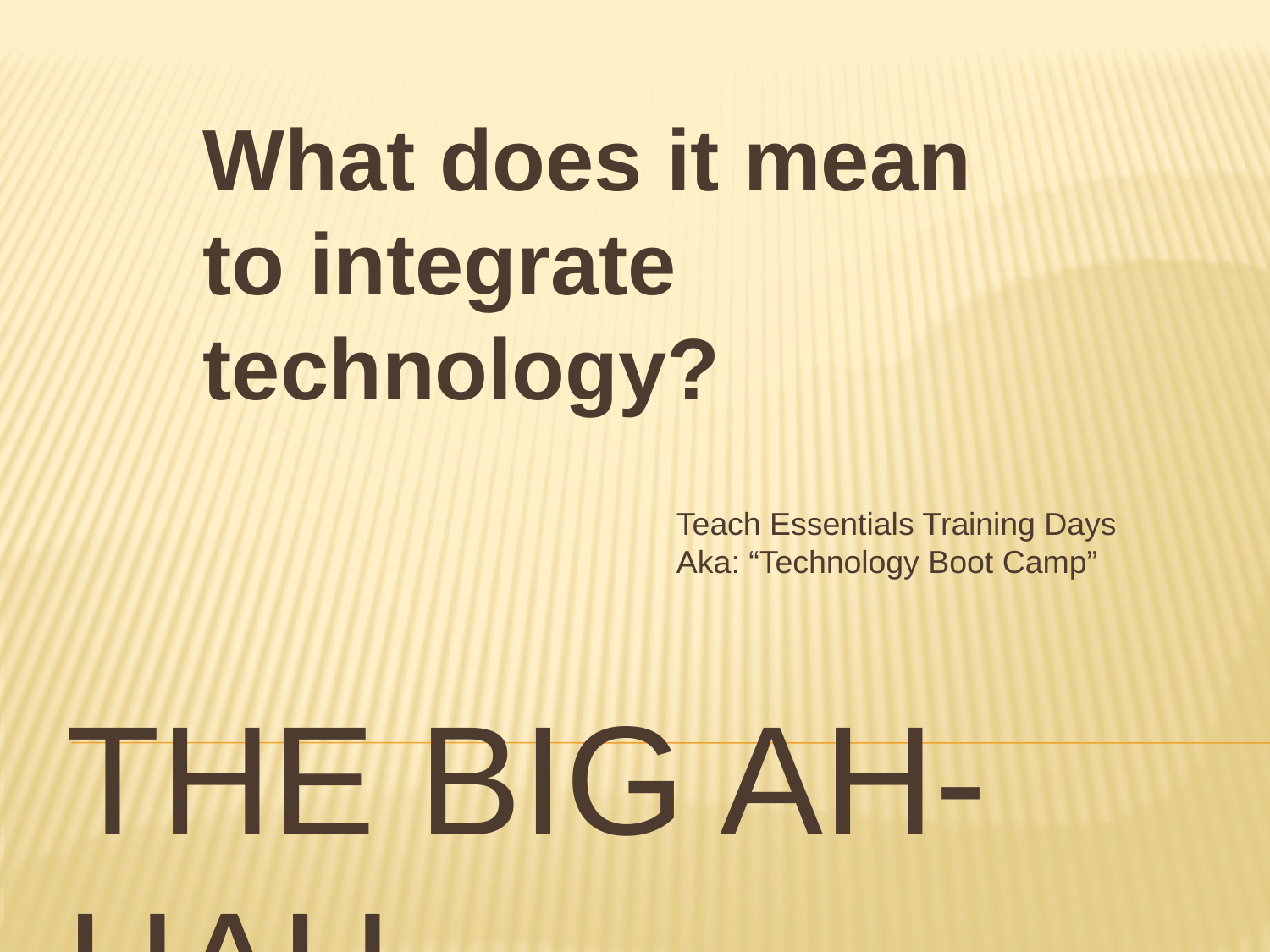

What does it mean to integrate technology?
Teach Essentials Training Days
Aka: “Technology Boot Camp”
# The Big Ah-hah